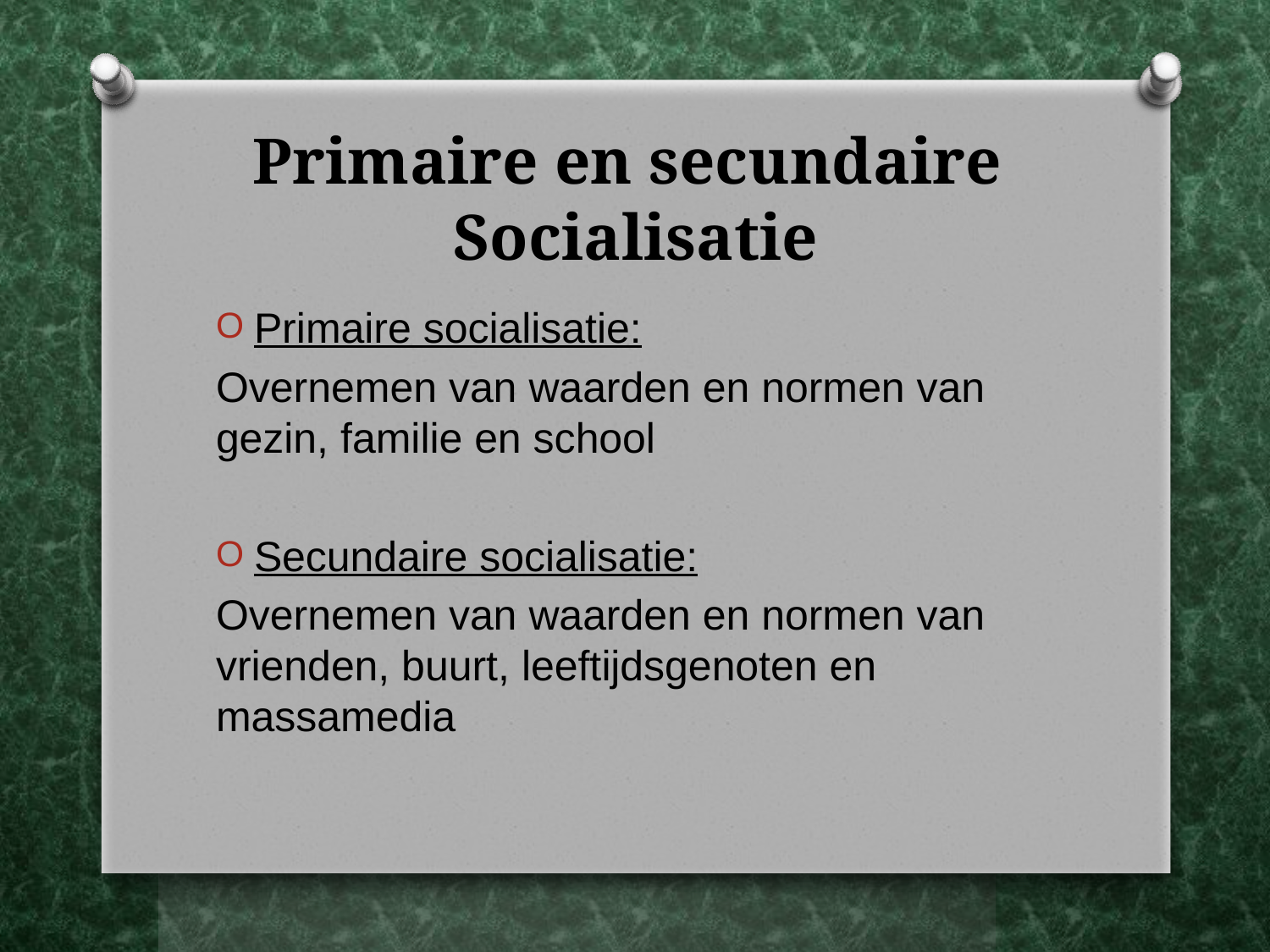

# Primaire en secundaire Socialisatie
Primaire socialisatie:
Overnemen van waarden en normen van gezin, familie en school

Secundaire socialisatie:
Overnemen van waarden en normen van vrienden, buurt, leeftijdsgenoten en massamedia